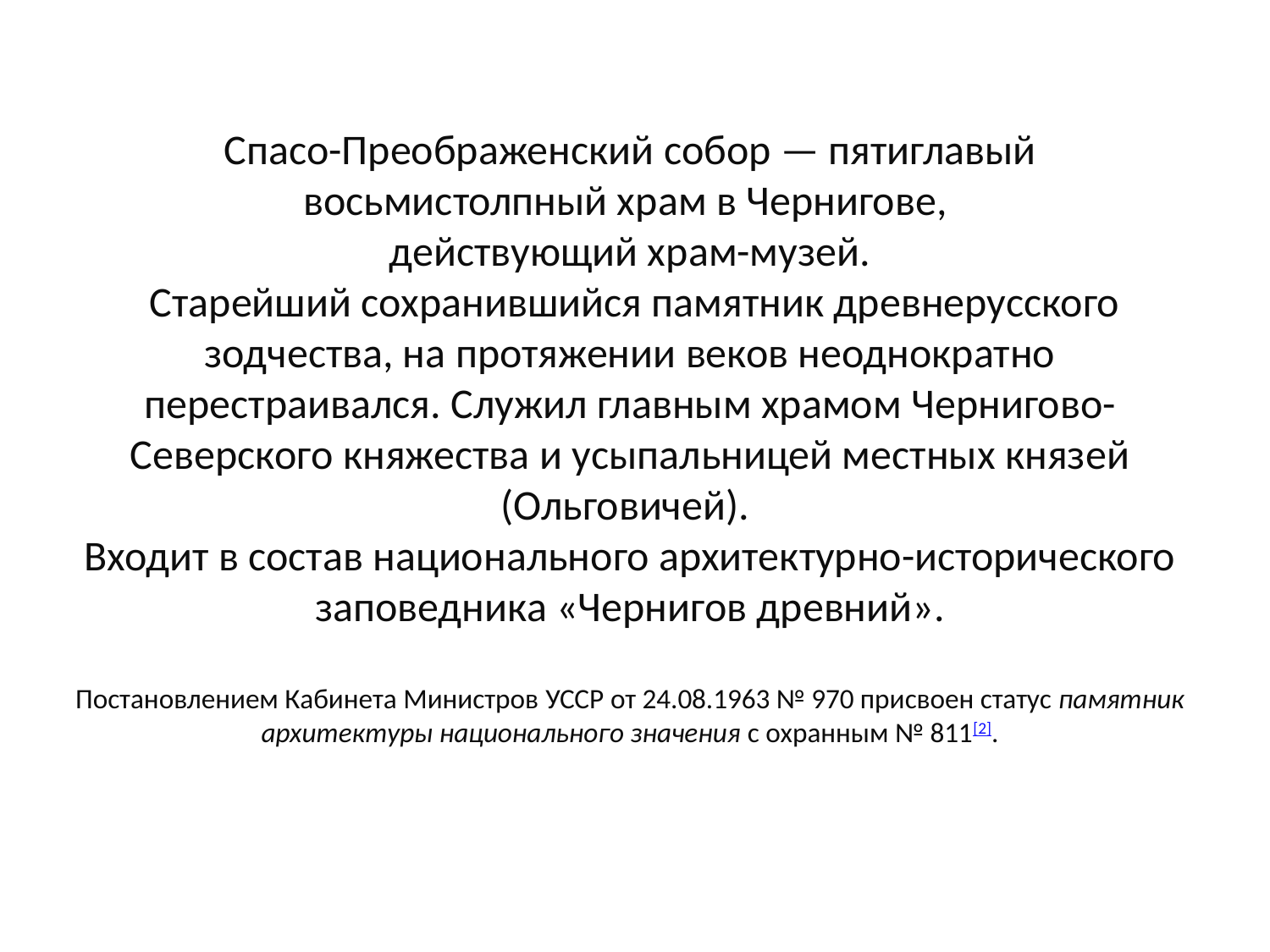

#
Спасо-Преображенский собор — пятиглавый восьмистолпный храм в Чернигове,
действующий храм-музей.
 Старейший сохранившийся памятник древнерусского зодчества, на протяжении веков неоднократно перестраивался. Служил главным храмом Чернигово-Северского княжества и усыпальницей местных князей (Ольговичей).
Входит в состав национального архитектурно-исторического заповедника «Чернигов древний».

Постановлением Кабинета Министров УССР от 24.08.1963 № 970 присвоен статус памятник архитектуры национального значения с охранным № 811[2].